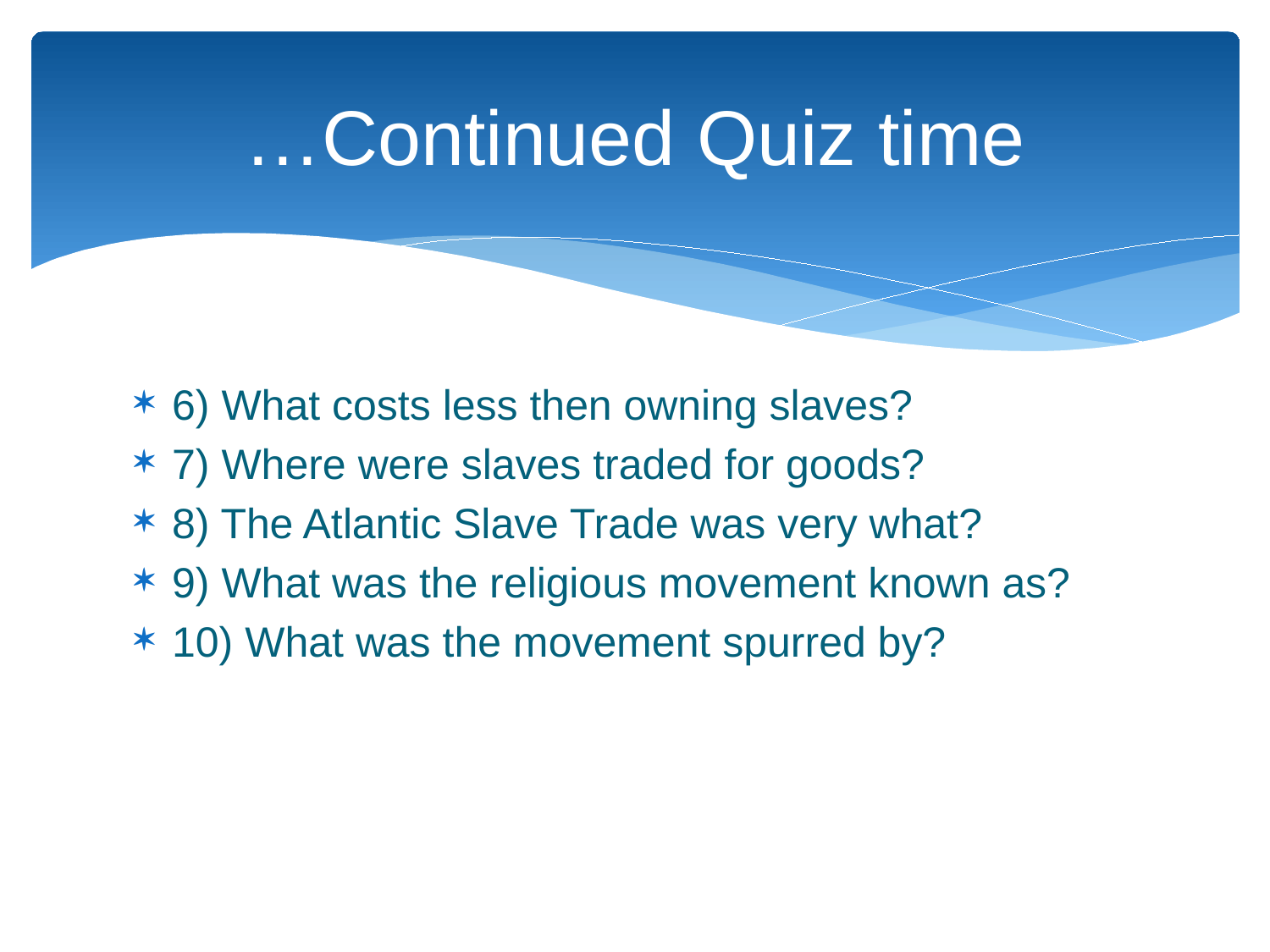

# …Continued Quiz time
6) What costs less then owning slaves?
7) Where were slaves traded for goods?
8) The Atlantic Slave Trade was very what?
9) What was the religious movement known as?
10) What was the movement spurred by?